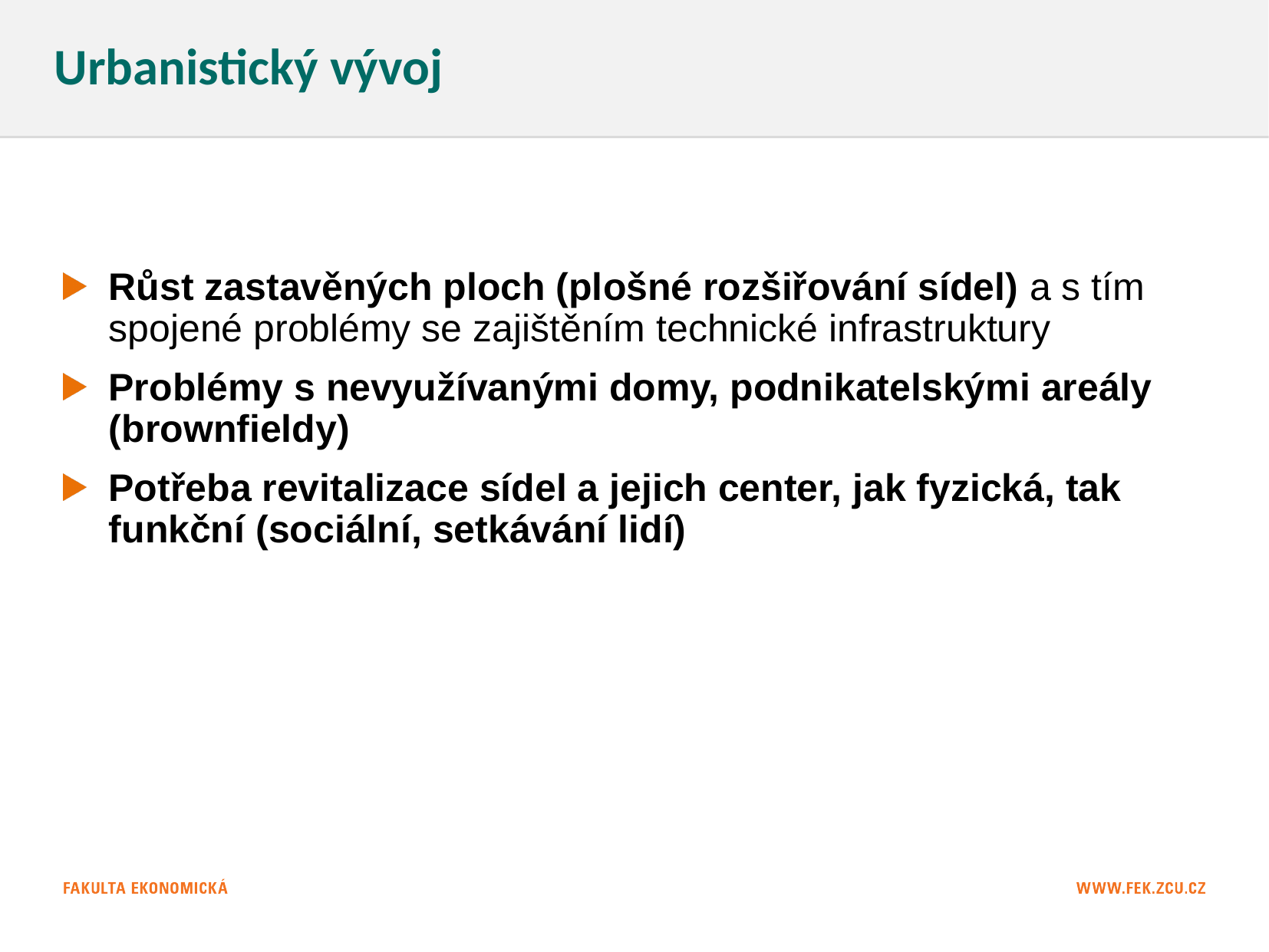

# Urbanistický vývoj

Růst zastavěných ploch (plošné rozšiřování sídel) a s tím spojené problémy se zajištěním technické infrastruktury
Problémy s nevyužívanými domy, podnikatelskými areály (brownfieldy)
Potřeba revitalizace sídel a jejich center, jak fyzická, tak funkční (sociální, setkávání lidí)